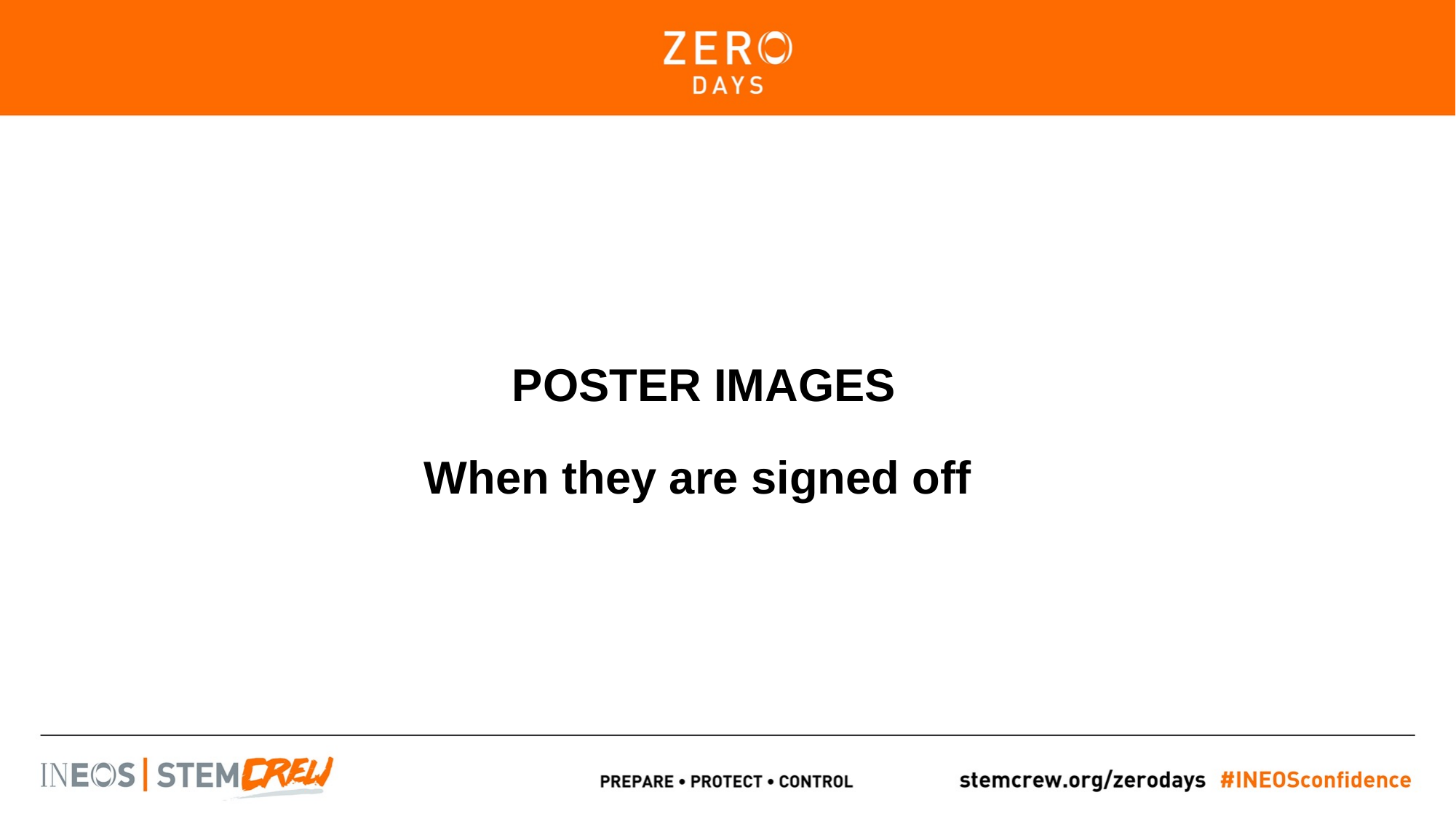

POSTER IMAGES

When they are signed off